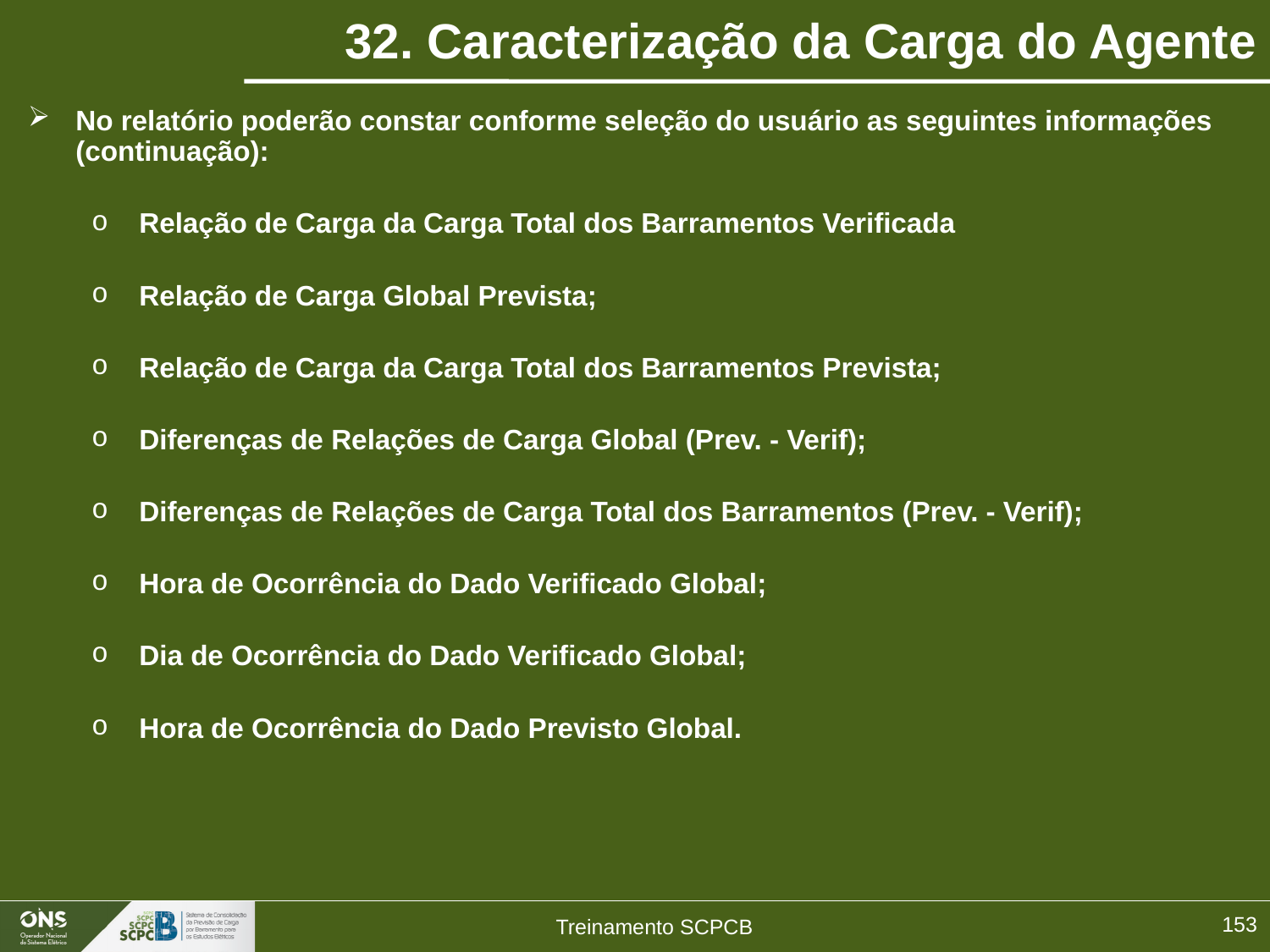

32. Caracterização da Carga do Agente
No relatório poderão constar conforme seleção do usuário as seguintes informações (continuação):

Relação de Carga da Carga Total dos Barramentos Verificada

Relação de Carga Global Prevista;

Relação de Carga da Carga Total dos Barramentos Prevista;

Diferenças de Relações de Carga Global (Prev. - Verif);

Diferenças de Relações de Carga Total dos Barramentos (Prev. - Verif);

Hora de Ocorrência do Dado Verificado Global;

Dia de Ocorrência do Dado Verificado Global;

Hora de Ocorrência do Dado Previsto Global.